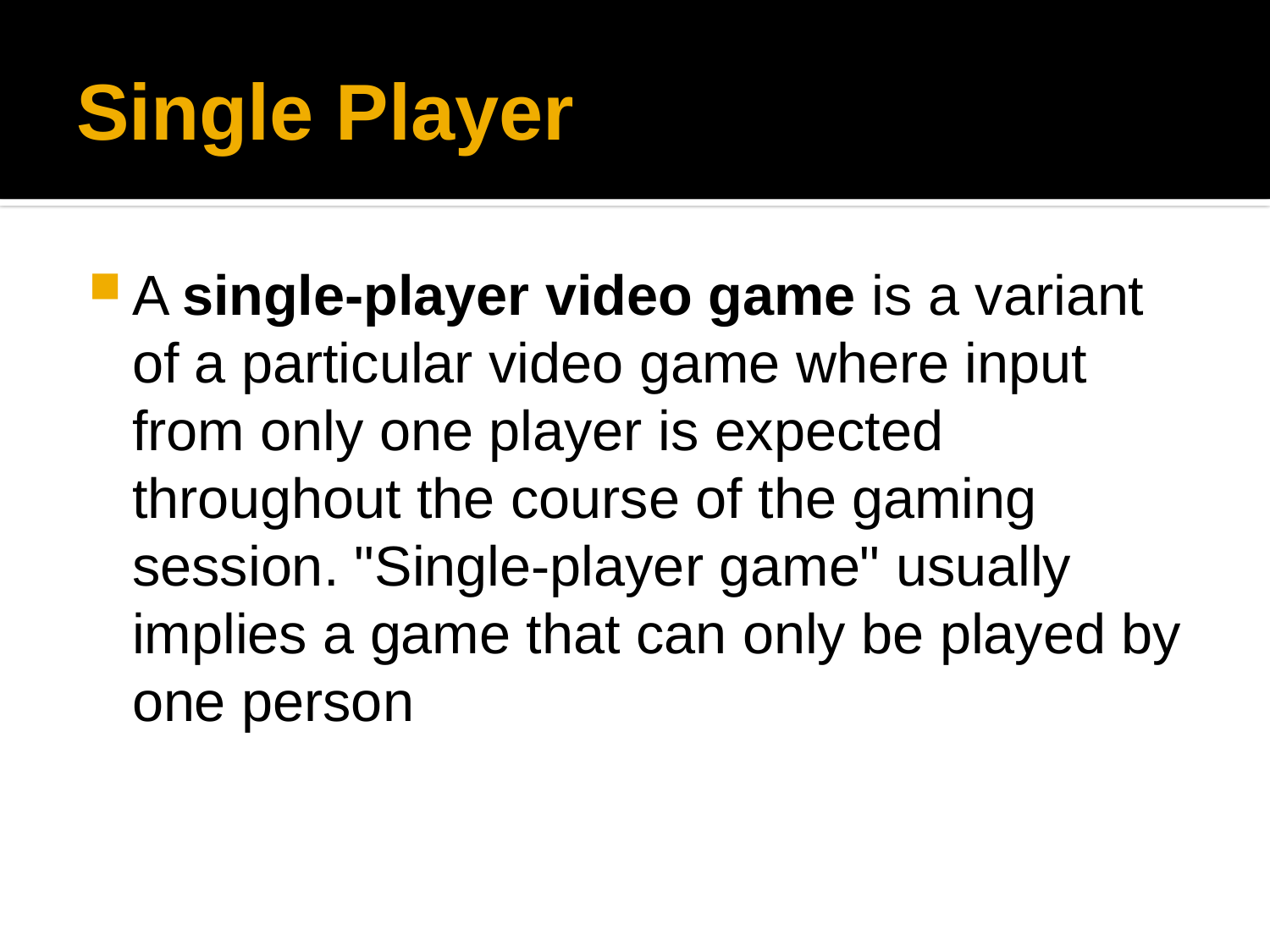

# Single Player
A single-player video game is a variant of a particular video game where input from only one player is expected throughout the course of the gaming session. "Single-player game" usually implies a game that can only be played by one person